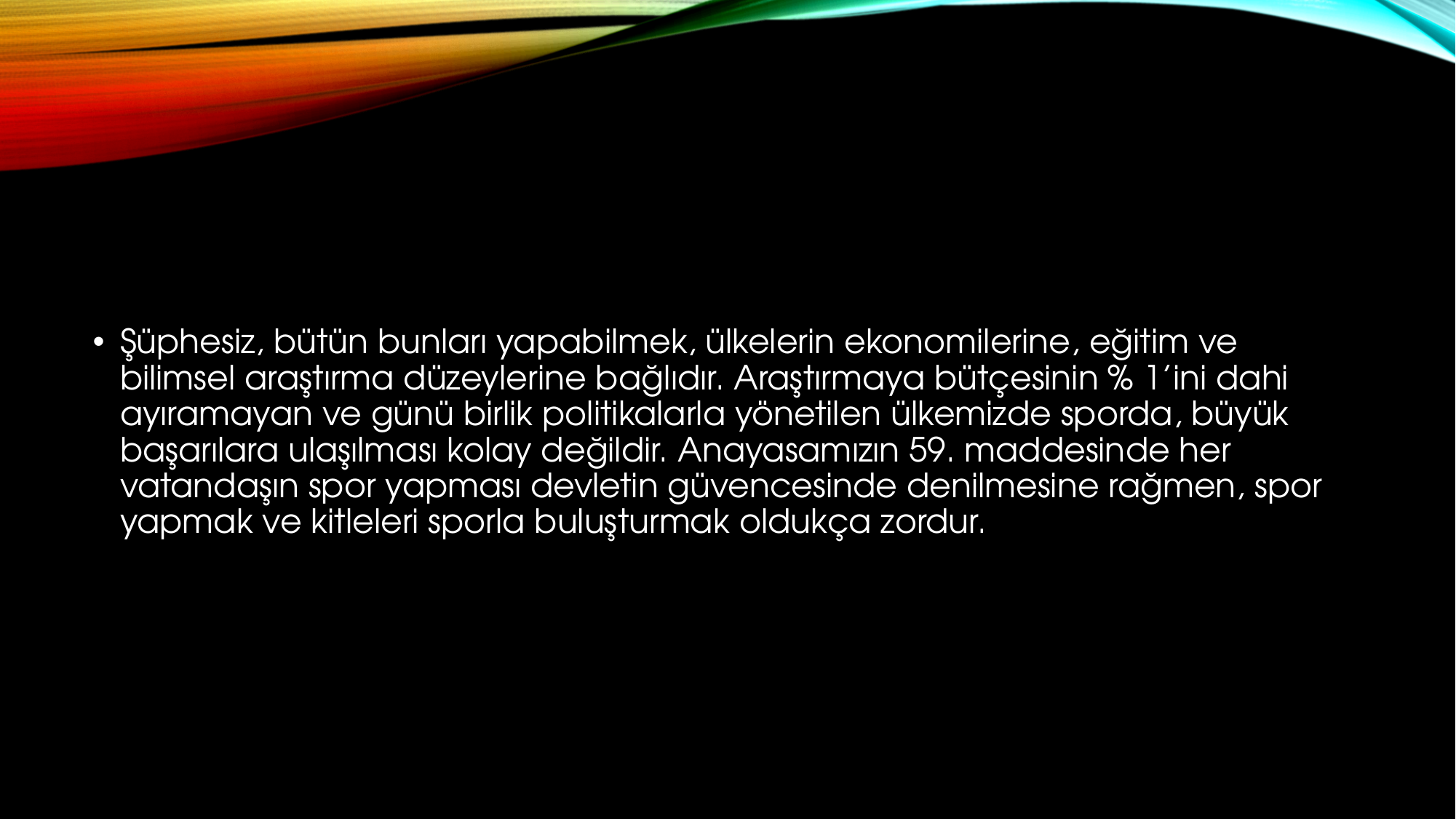

#
Şüphesiz, bütün bunları yapabilmek, ülkelerin ekonomilerine, eğitim ve bilimsel araştırma düzeylerine bağlıdır. Araştırmaya bütçesinin % 1’ini dahi ayıramayan ve günü birlik politikalarla yönetilen ülkemizde sporda, büyük başarılara ulaşılması kolay değildir. Anayasamızın 59. maddesinde her vatandaşın spor yapması devletin güvencesinde denilmesine rağmen, spor yapmak ve kitleleri sporla buluşturmak oldukça zordur.